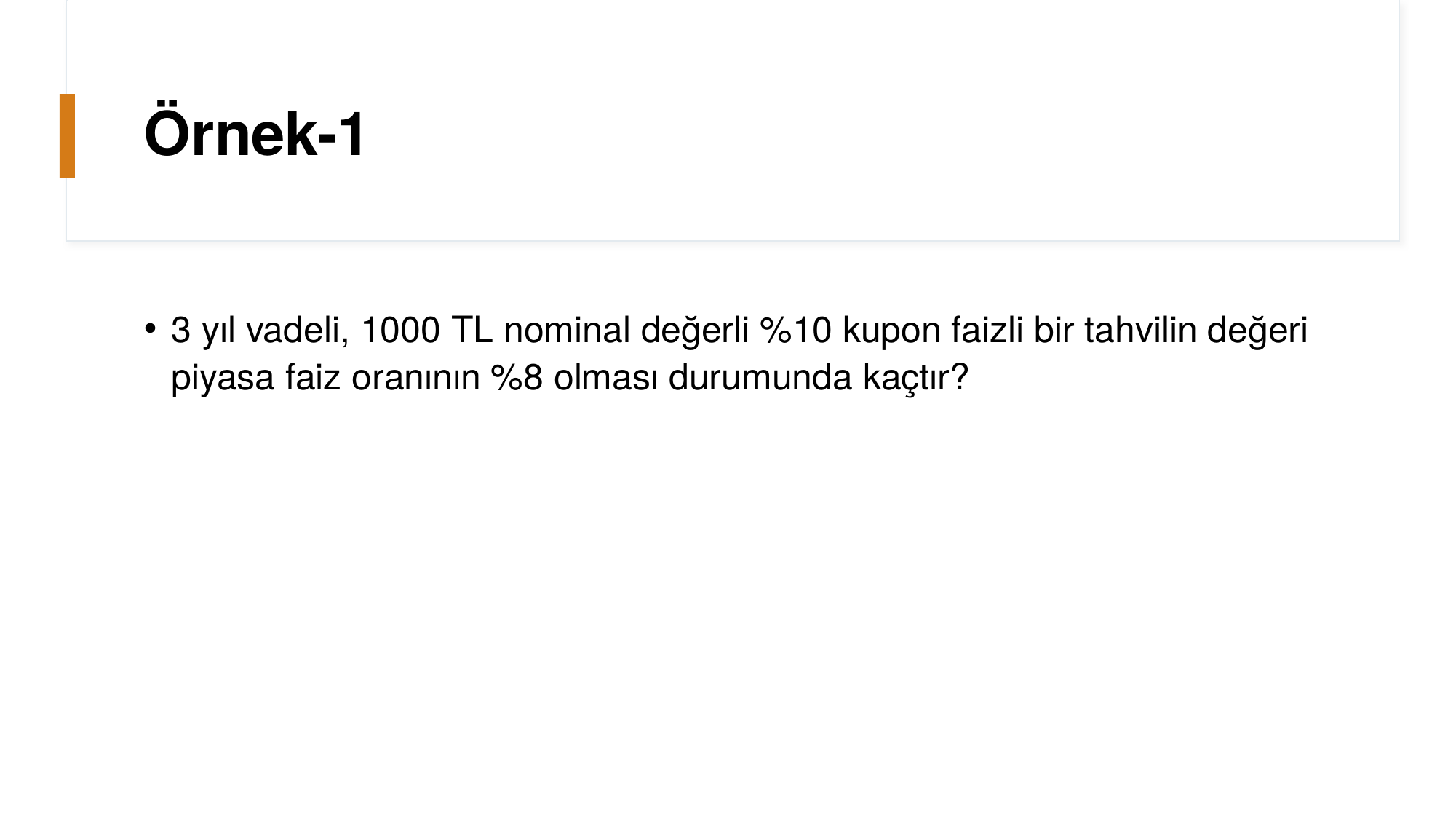

# Örnek-1
3 yıl vadeli, 1000 TL nominal değerli %10 kupon faizli bir tahvilin değeri piyasa faiz oranının %8 olması durumunda kaçtır?